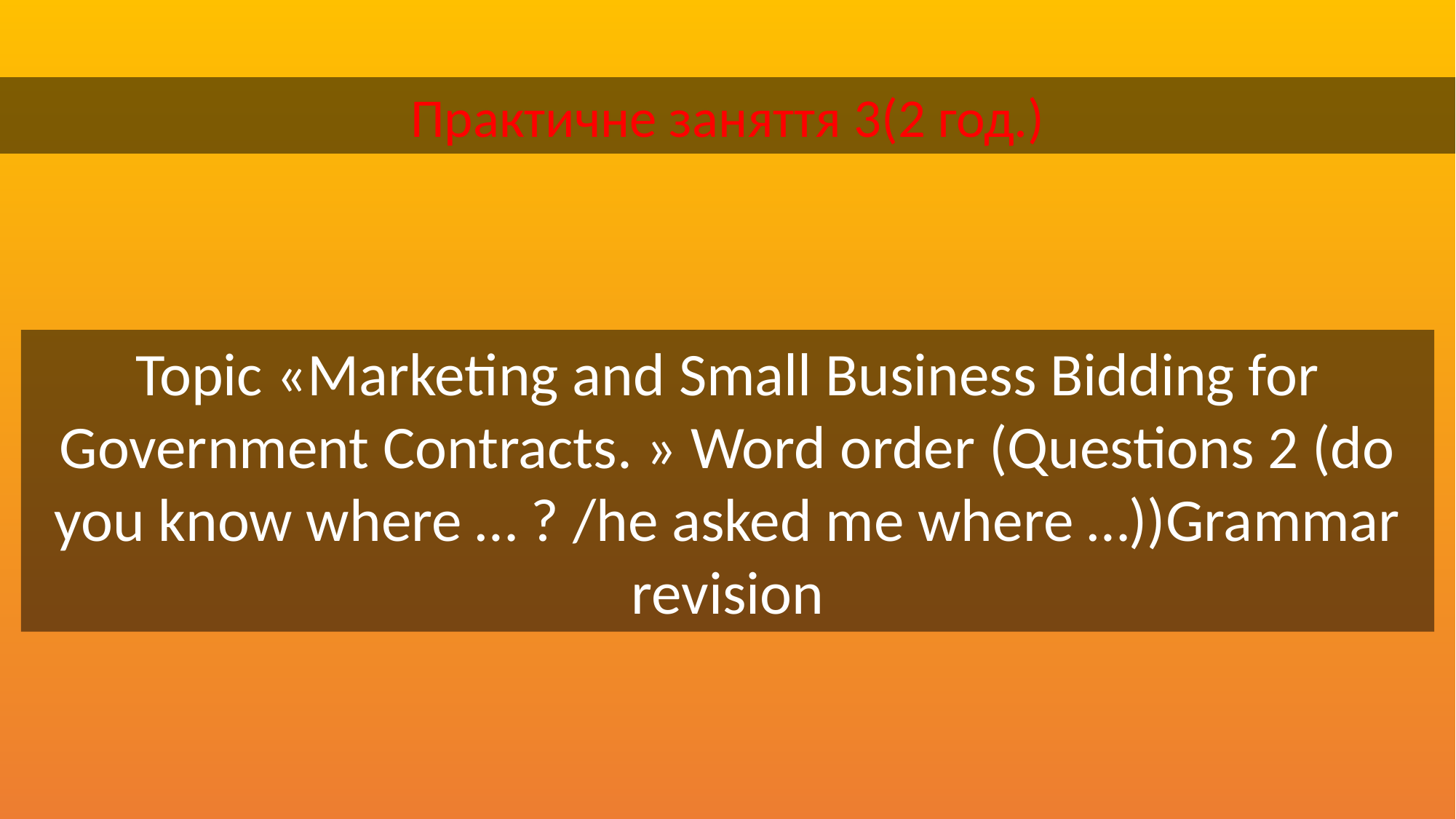

Практичне заняття 3(2 год.)
Topic «Marketing and Small Business Bidding for Government Contracts. » Word order (Questions 2 (do you know where … ? /he asked me where …))Grammar revision